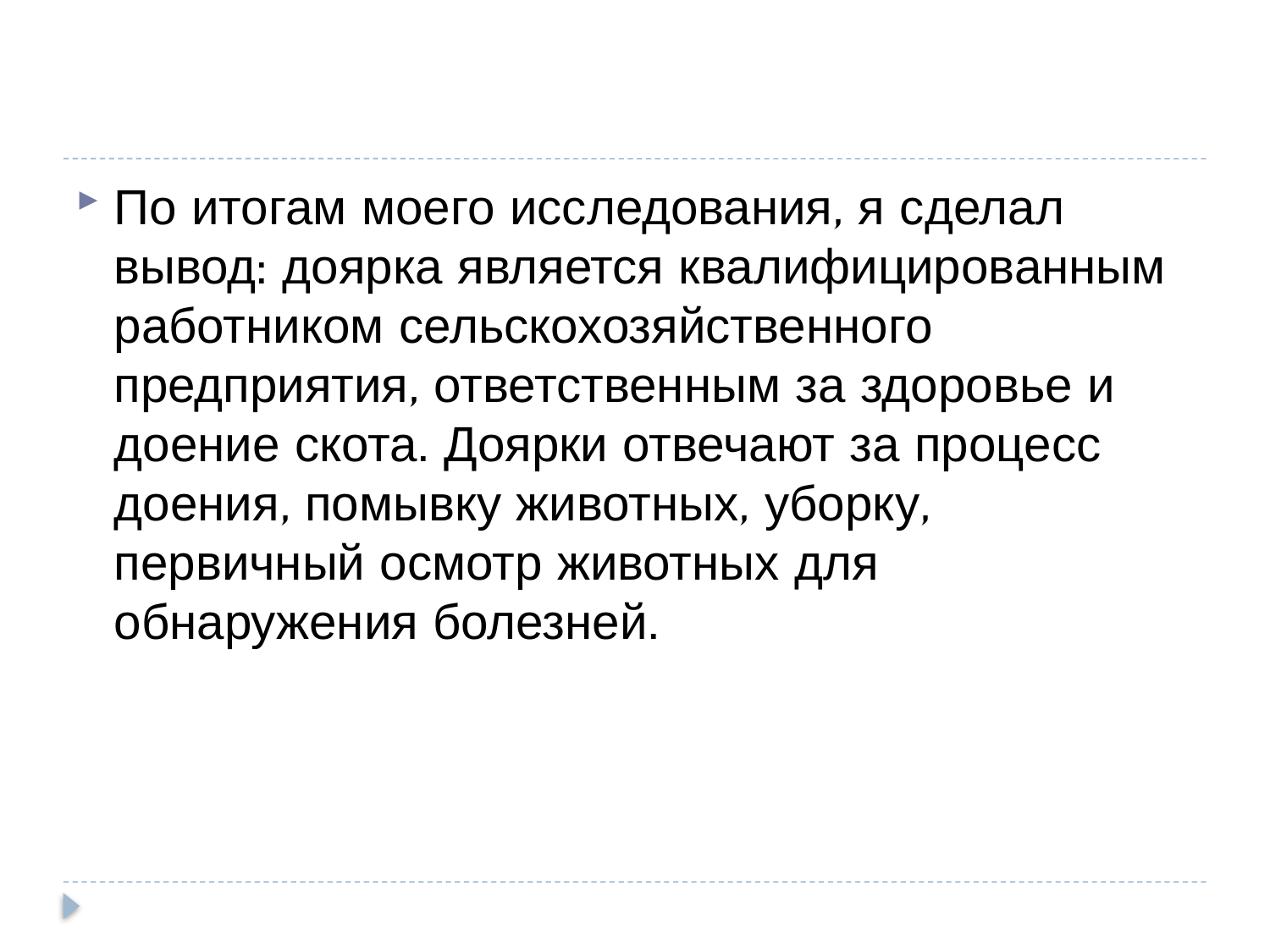

#
По итогам моего исследования, я сделал вывод: доярка является квалифицированным работником сельскохозяйственного предприятия, ответственным за здоровье и доение скота. Доярки отвечают за процесс доения, помывку животных, уборку, первичный осмотр животных для обнаружения болезней.